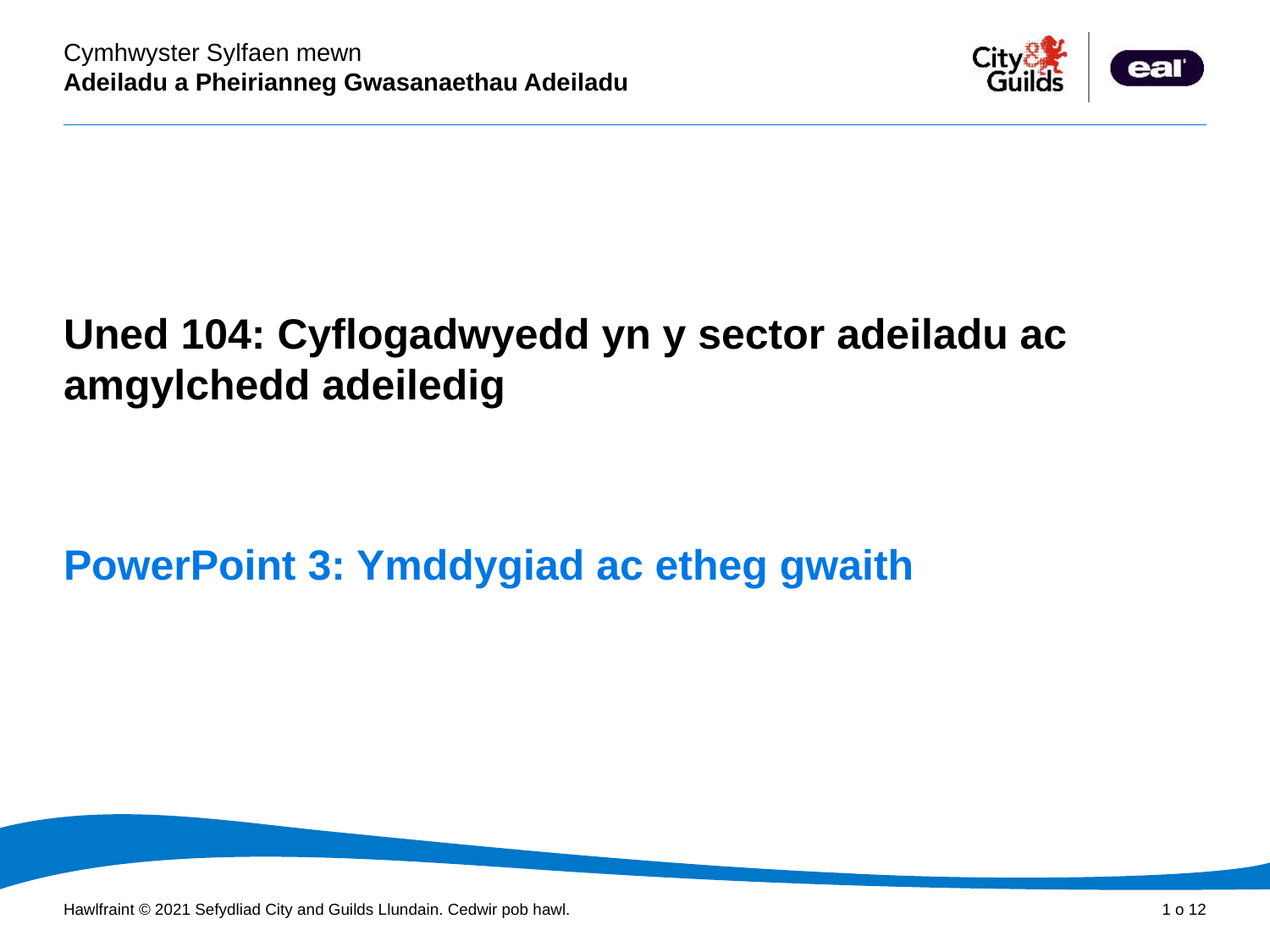

PowerPoint
Uned 104: Cyflogadwyedd yn y sector adeiladu ac amgylchedd adeiledig
# PowerPoint 3: Ymddygiad ac etheg gwaith